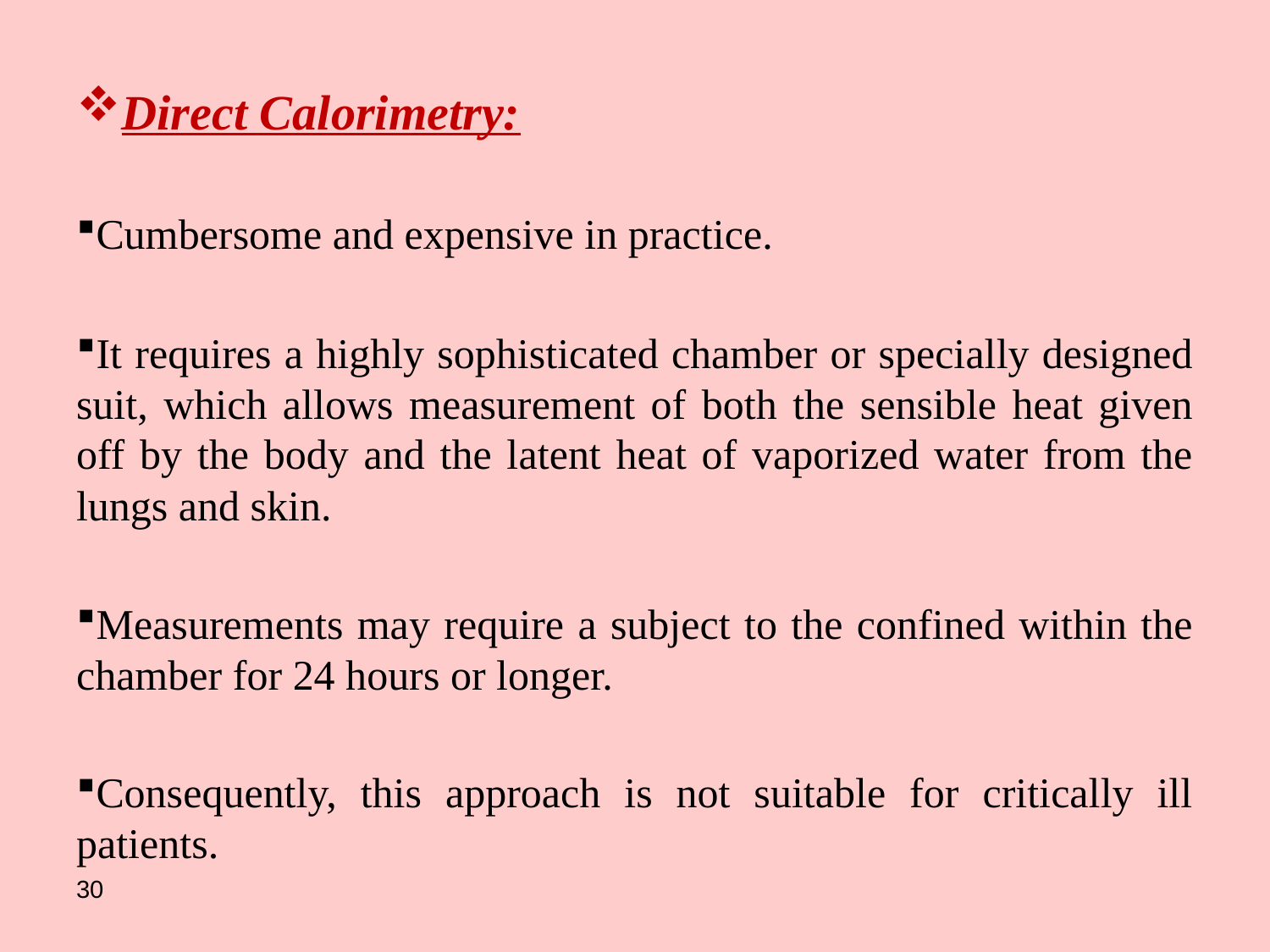

Direct Calorimetry:

Cumbersome and expensive in practice.

It requires a highly sophisticated chamber or specially designed suit, which allows measurement of both the sensible heat given off by the body and the latent heat of vaporized water from the lungs and skin.

Measurements may require a subject to the confined within the chamber for 24 hours or longer.

Consequently, this approach is not suitable for critically ill patients.
30